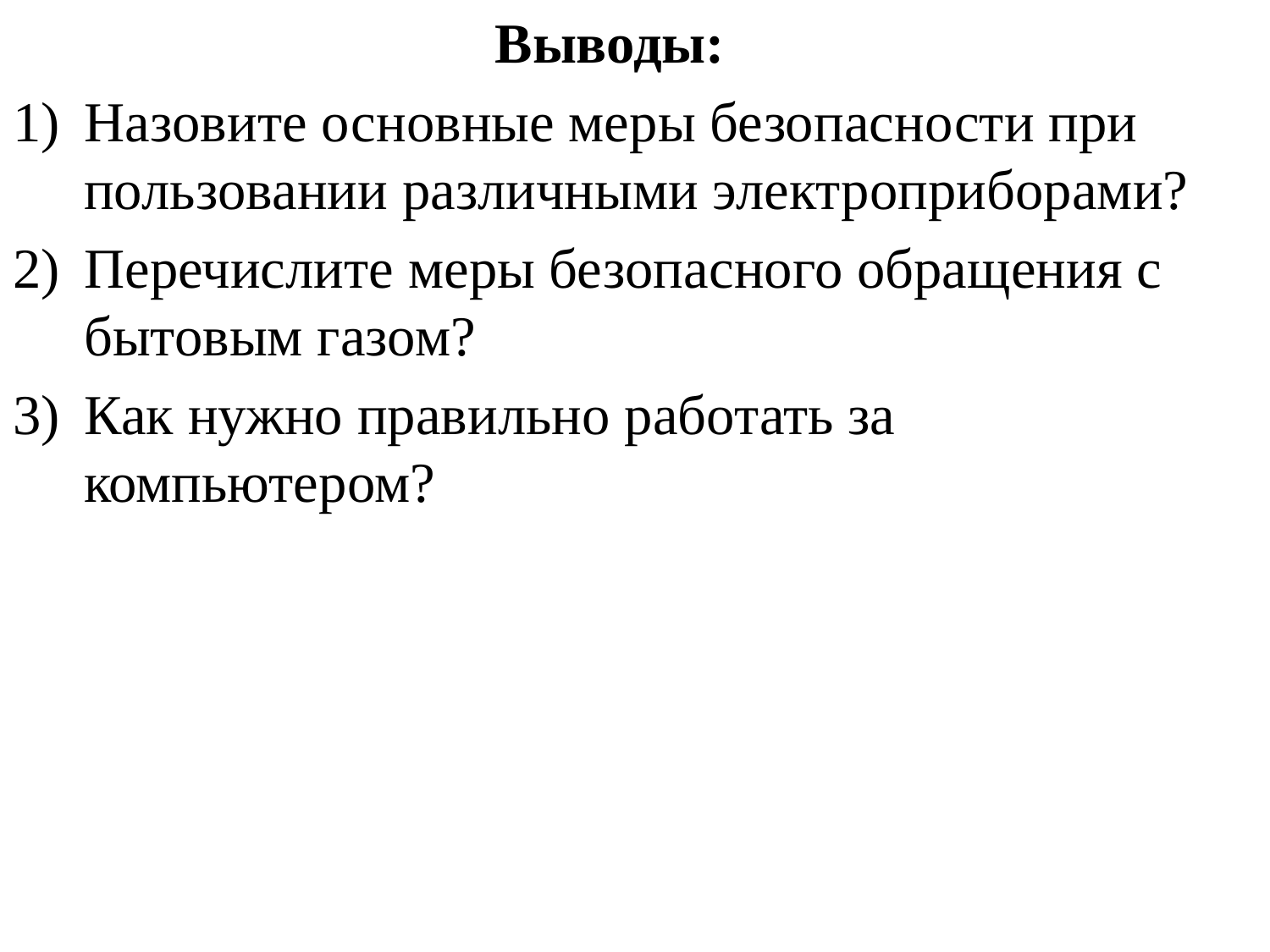

Выводы:
Назовите основные меры безопасности при пользовании различными электроприборами?
Перечислите меры безопасного обращения с бытовым газом?
Как нужно правильно работать за компьютером?
#